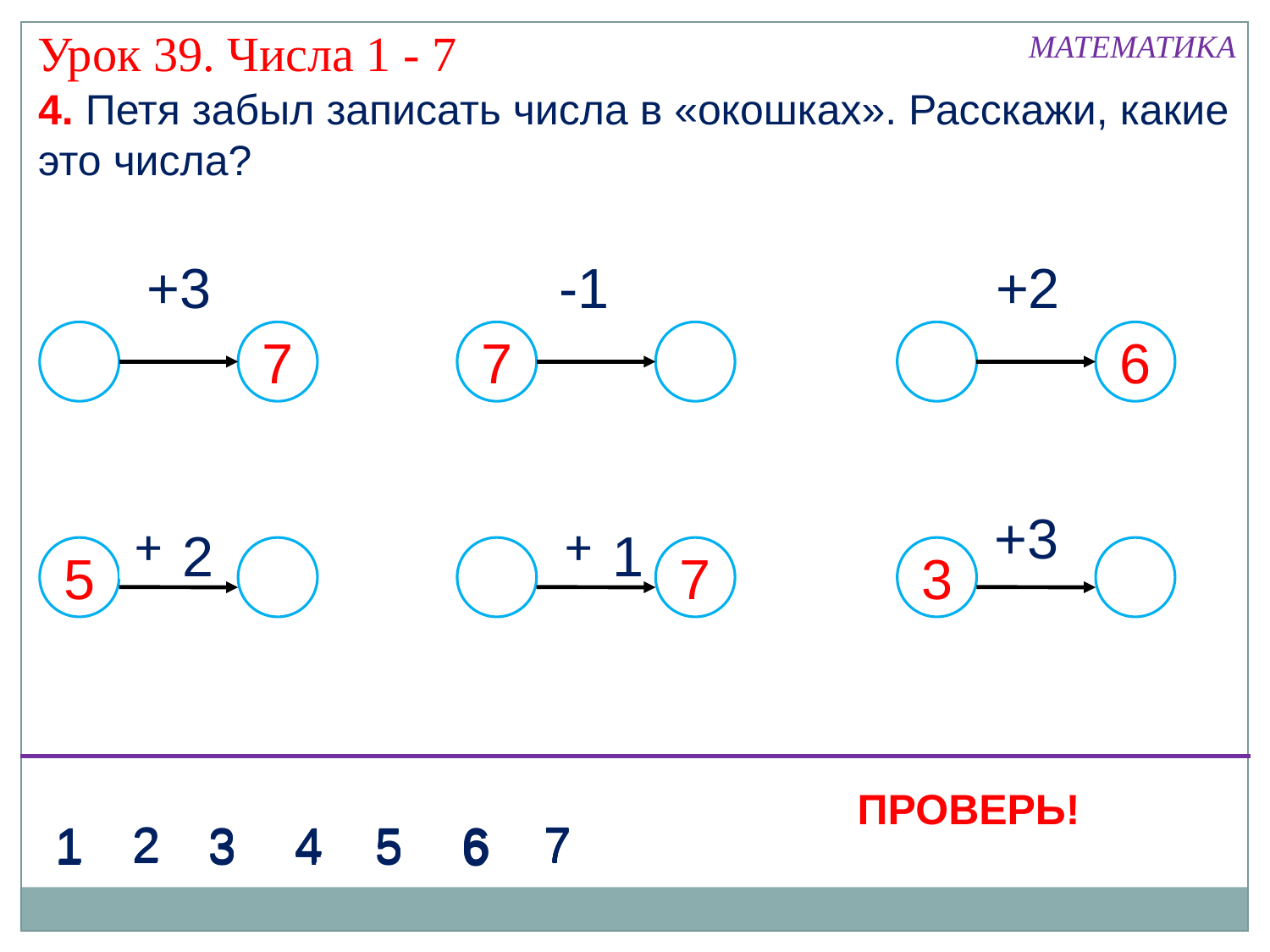

Урок 39. Числа 1 - 7
МАТЕМАТИКА
4. Петя забыл записать числа в «окошках». Расскажи, какие это числа?
+3
-1
+2

7
7

6
+3
+
+
2
1
5

7
3

ПРОВЕРЬ!
2
7
1
3
4
5
6
2
7
2
7
1
3
5
6
1
3
4
5
2
4
7
1
3
4
5
6
6